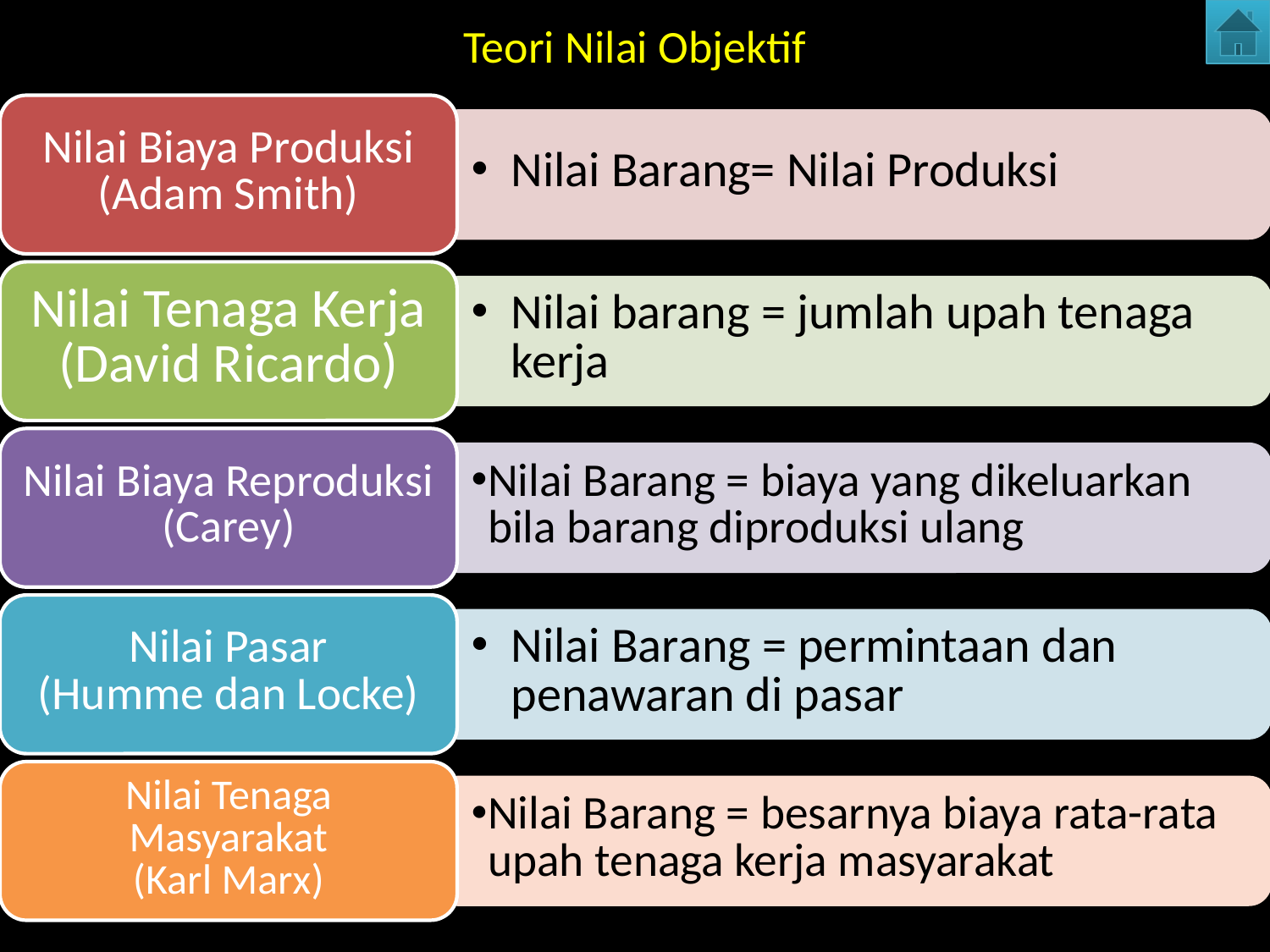

# Teori Nilai Objektif
Nilai Biaya Produksi (Adam Smith)
Nilai Barang= Nilai Produksi
Nilai Pasar
(Humme dan Locke)
Nilai Barang = permintaan dan penawaran di pasar
Nilai Tenaga Masyarakat
(Karl Marx)
Nilai Barang = besarnya biaya rata-rata upah tenaga kerja masyarakat
Nilai Biaya Reproduksi
(Carey)
Nilai Tenaga Kerja
(David Ricardo)
Nilai barang = jumlah upah tenaga kerja